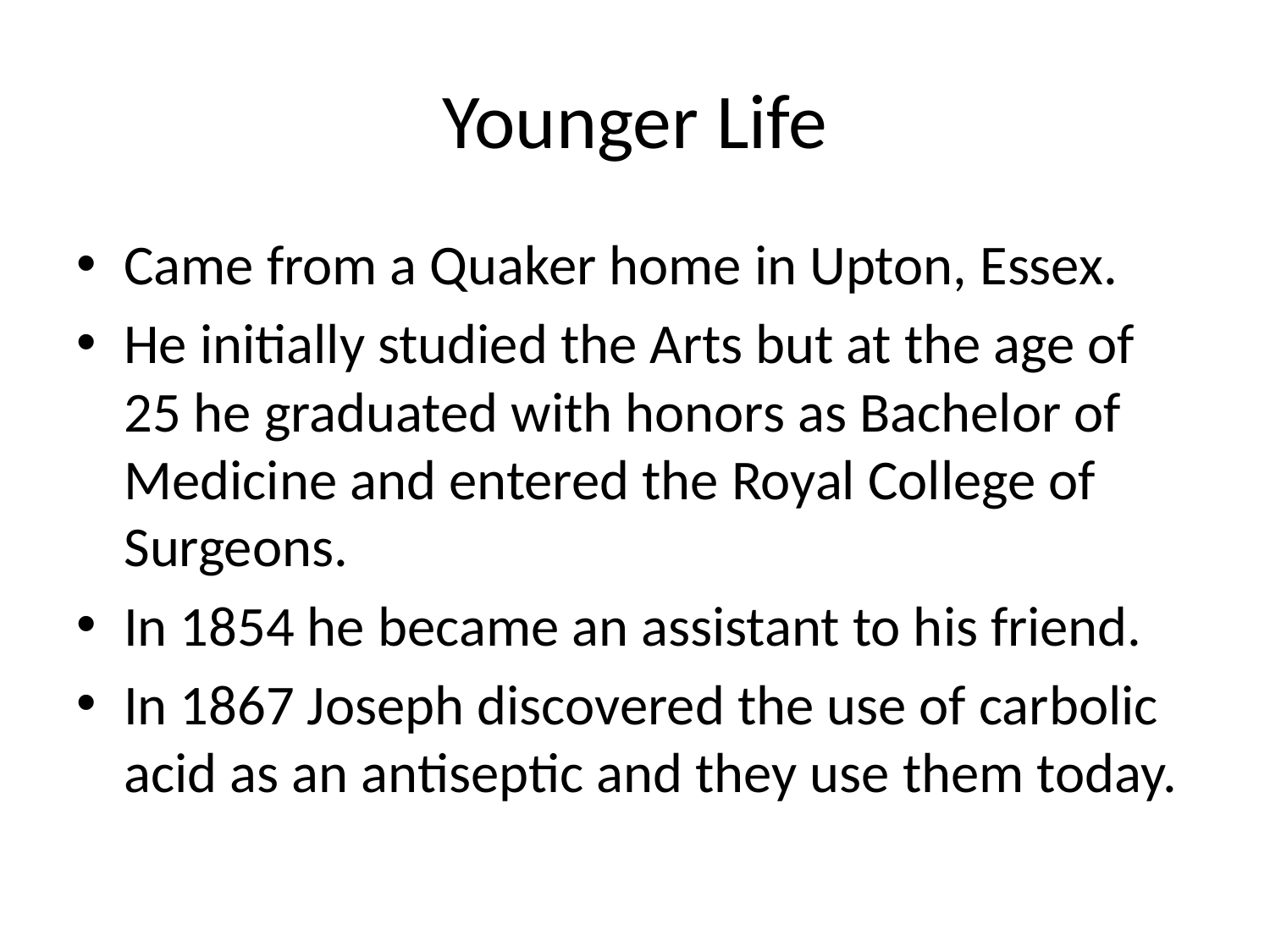

# Younger Life
Came from a Quaker home in Upton, Essex.
He initially studied the Arts but at the age of 25 he graduated with honors as Bachelor of Medicine and entered the Royal College of Surgeons.
In 1854 he became an assistant to his friend.
In 1867 Joseph discovered the use of carbolic acid as an antiseptic and they use them today.